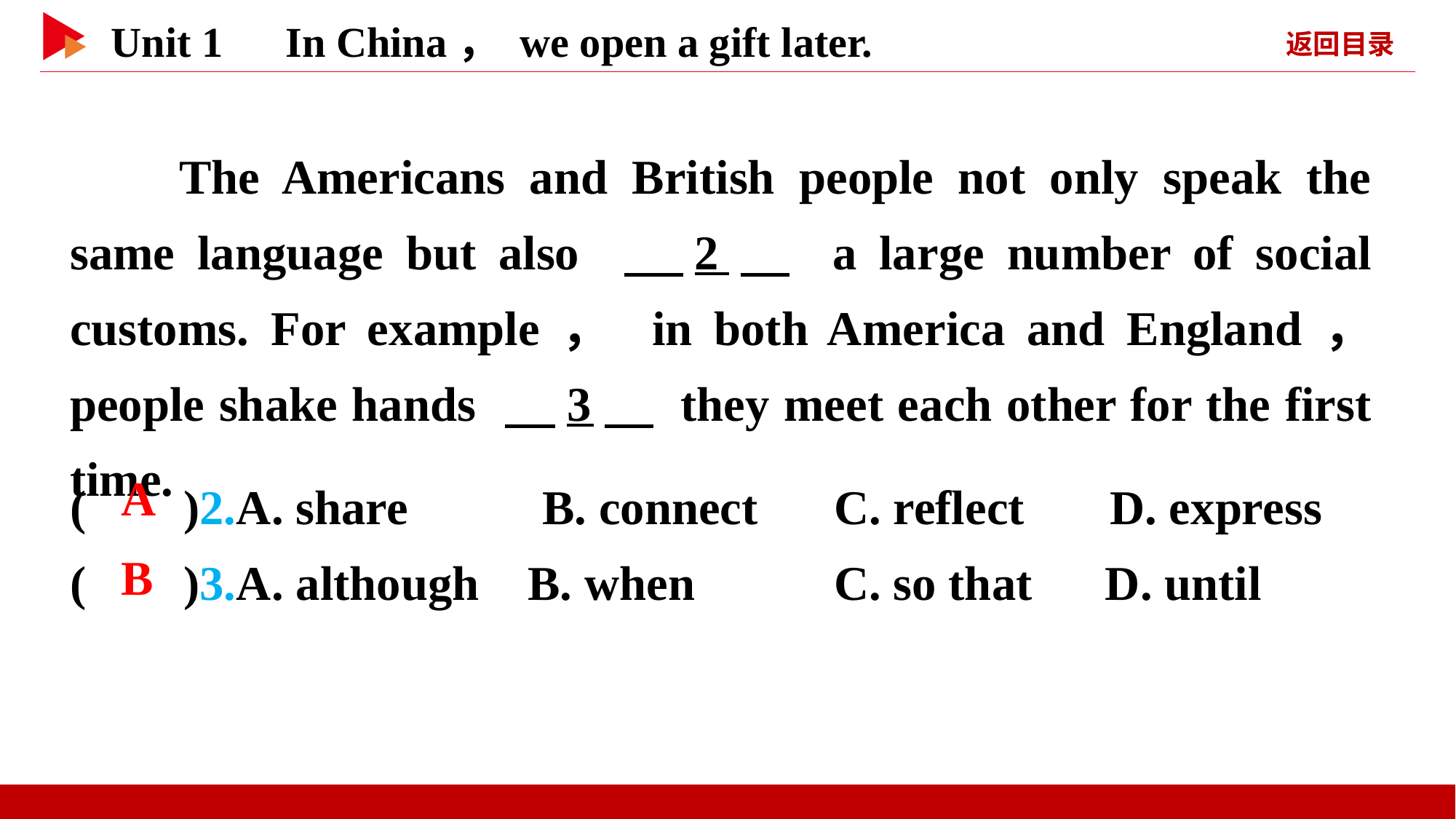

The Americans and British people not only speak the same language but also 　2　 a large number of social customs. For example， in both America and England， people shake hands 　3　 they meet each other for the first time.
(        )2.A. share           B. connect	C. reflect       D. express
(        )3.A. although    B. when		C. so that      D. until
   A
   B